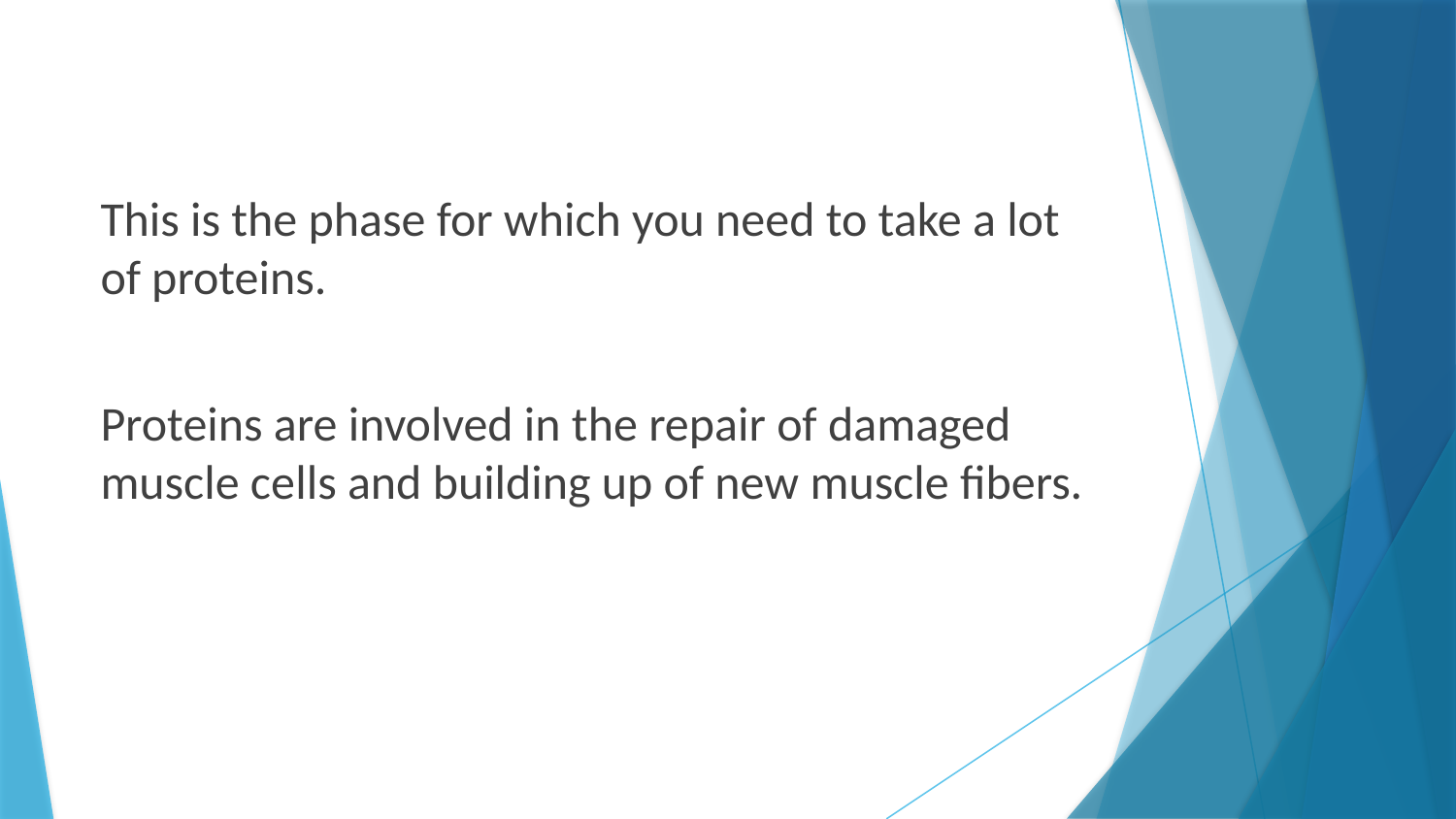

This is the phase for which you need to take a lot of proteins.

Proteins are involved in the repair of damaged muscle cells and building up of new muscle fibers.